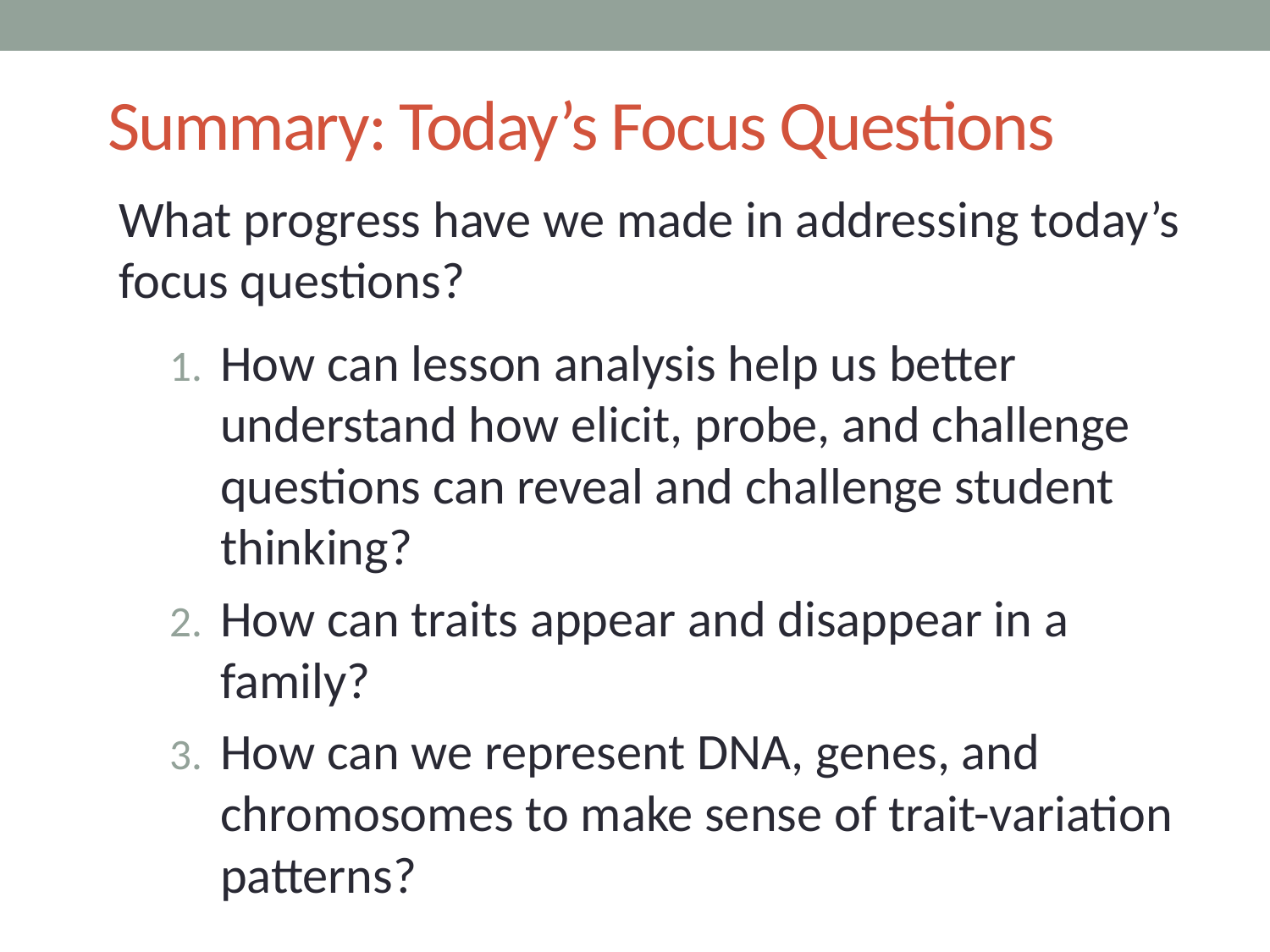

# Summary: Today’s Focus Questions
What progress have we made in addressing today’s focus questions?
How can lesson analysis help us better understand how elicit, probe, and challenge questions can reveal and challenge student thinking?
How can traits appear and disappear in a family?
How can we represent DNA, genes, and chromosomes to make sense of trait-variation patterns?